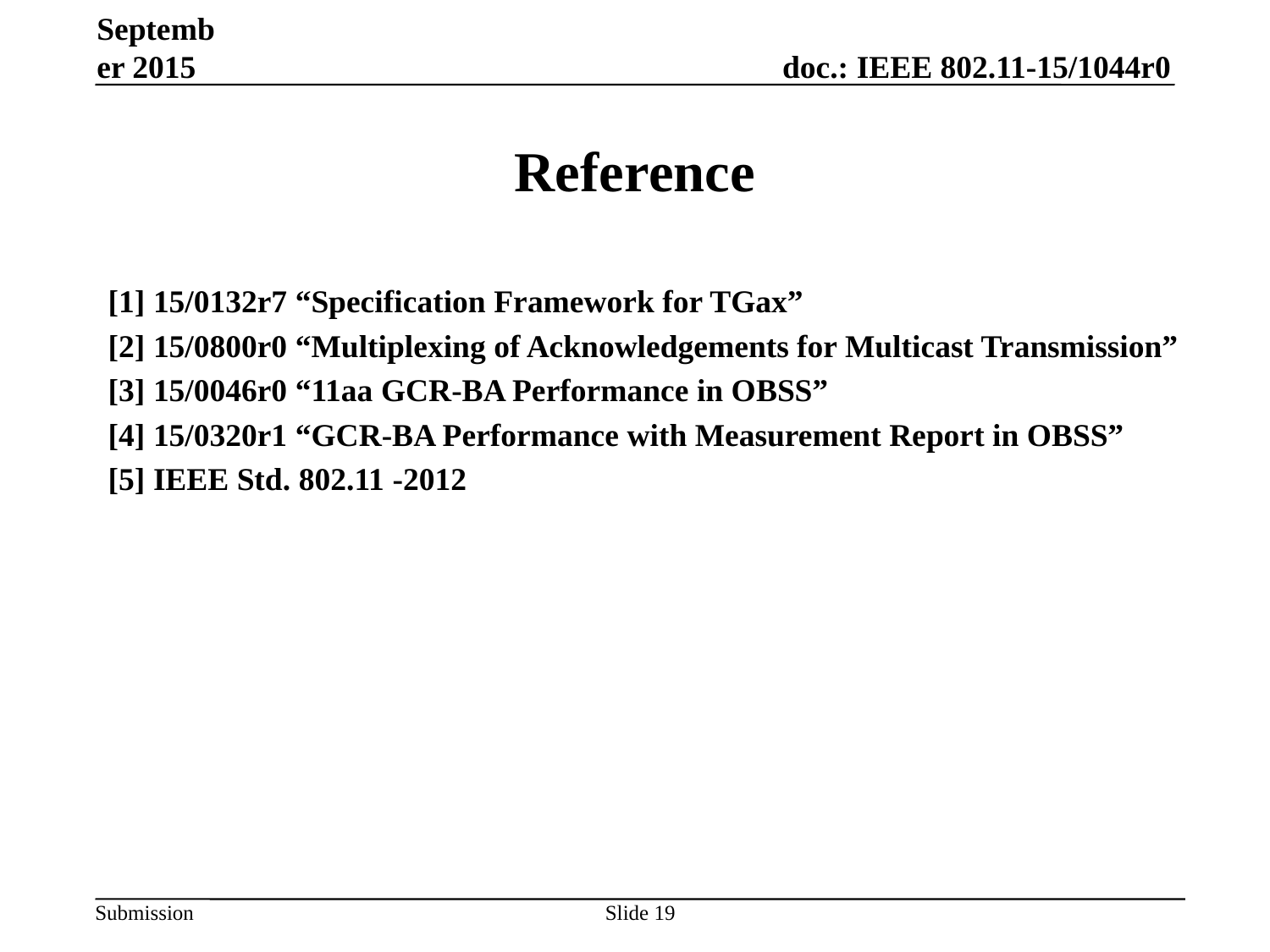

September 2015
# Reference
[1] 15/0132r7 “Specification Framework for TGax”
[2] 15/0800r0 “Multiplexing of Acknowledgements for Multicast Transmission”
[3] 15/0046r0 “11aa GCR-BA Performance in OBSS”
[4] 15/0320r1 “GCR-BA Performance with Measurement Report in OBSS”
[5] IEEE Std. 802.11 -2012

Slide 19
Yusuke Tanaka, Sony Corporation